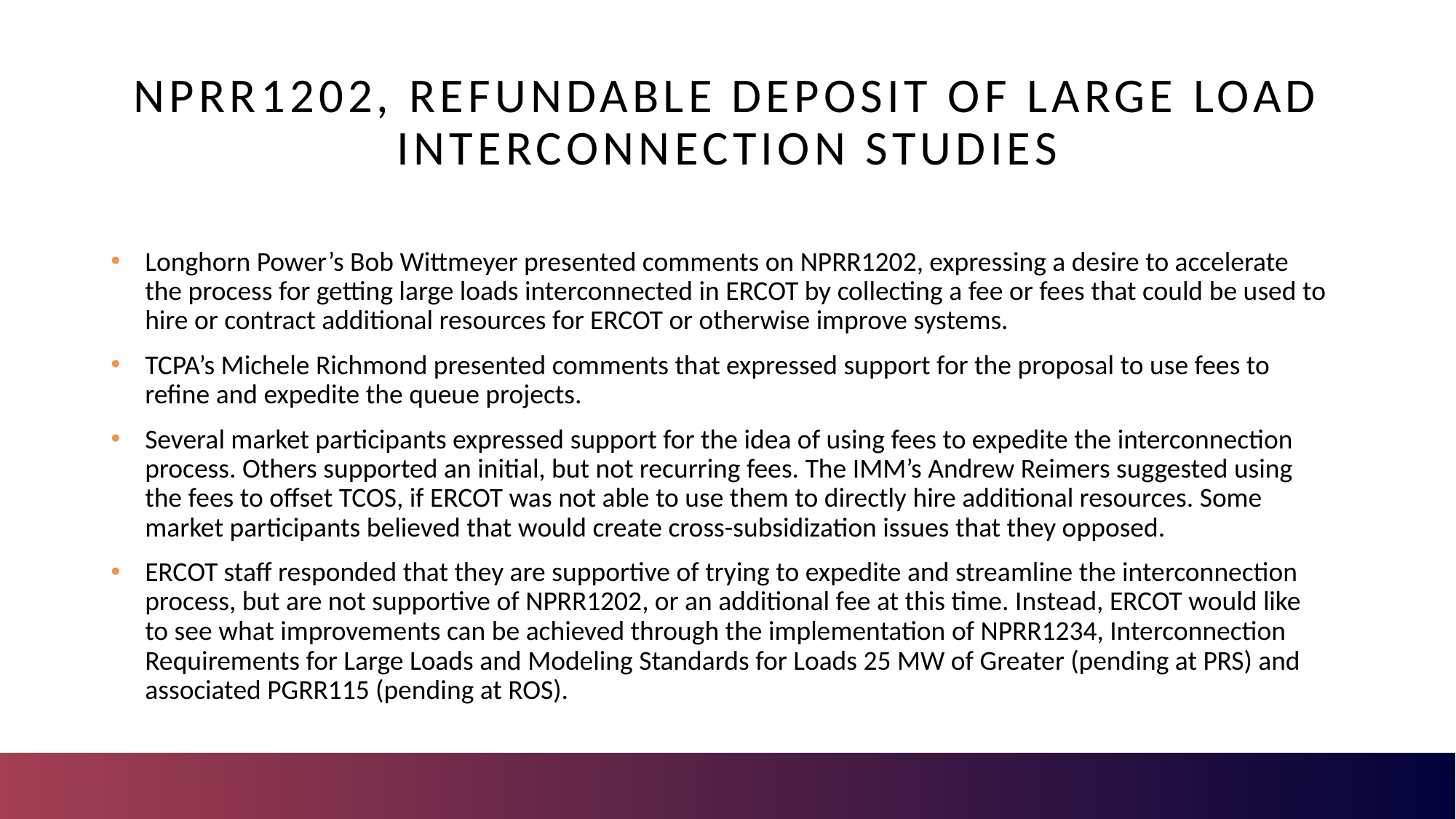

# NPRR1202, Refundable deposit of large load interconnection studies
Longhorn Power’s Bob Wittmeyer presented comments on NPRR1202, expressing a desire to accelerate the process for getting large loads interconnected in ERCOT by collecting a fee or fees that could be used to hire or contract additional resources for ERCOT or otherwise improve systems.
TCPA’s Michele Richmond presented comments that expressed support for the proposal to use fees to refine and expedite the queue projects.
Several market participants expressed support for the idea of using fees to expedite the interconnection process. Others supported an initial, but not recurring fees. The IMM’s Andrew Reimers suggested using the fees to offset TCOS, if ERCOT was not able to use them to directly hire additional resources. Some market participants believed that would create cross-subsidization issues that they opposed.
ERCOT staff responded that they are supportive of trying to expedite and streamline the interconnection process, but are not supportive of NPRR1202, or an additional fee at this time. Instead, ERCOT would like to see what improvements can be achieved through the implementation of NPRR1234, Interconnection Requirements for Large Loads and Modeling Standards for Loads 25 MW of Greater (pending at PRS) and associated PGRR115 (pending at ROS).